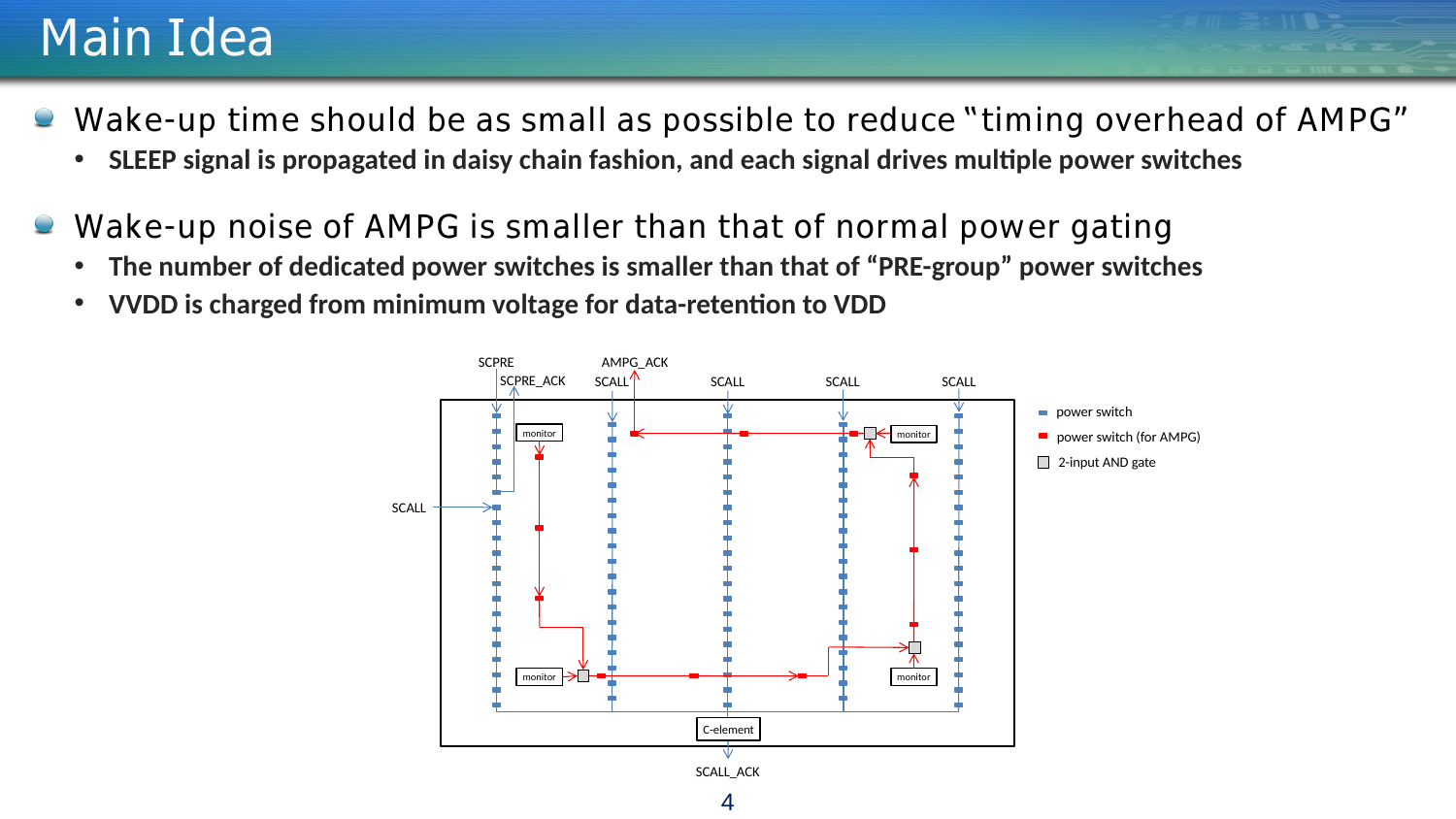

# Main Idea
Wake-up time should be as small as possible to reduce “timing overhead of AMPG”
SLEEP signal is propagated in daisy chain fashion, and each signal drives multiple power switches

Wake-up noise of AMPG is smaller than that of normal power gating
The number of dedicated power switches is smaller than that of “PRE-group” power switches
VVDD is charged from minimum voltage for data-retention to VDD

AMPG_ACK
SCPRE
SCPRE_ACK
SCALL
SCALL
SCALL
SCALL

monitor
monitor

SCALL

monitor
monitor

C-element
SCALL_ACK
power switch

power switch (for AMPG)

2-input AND gate

4